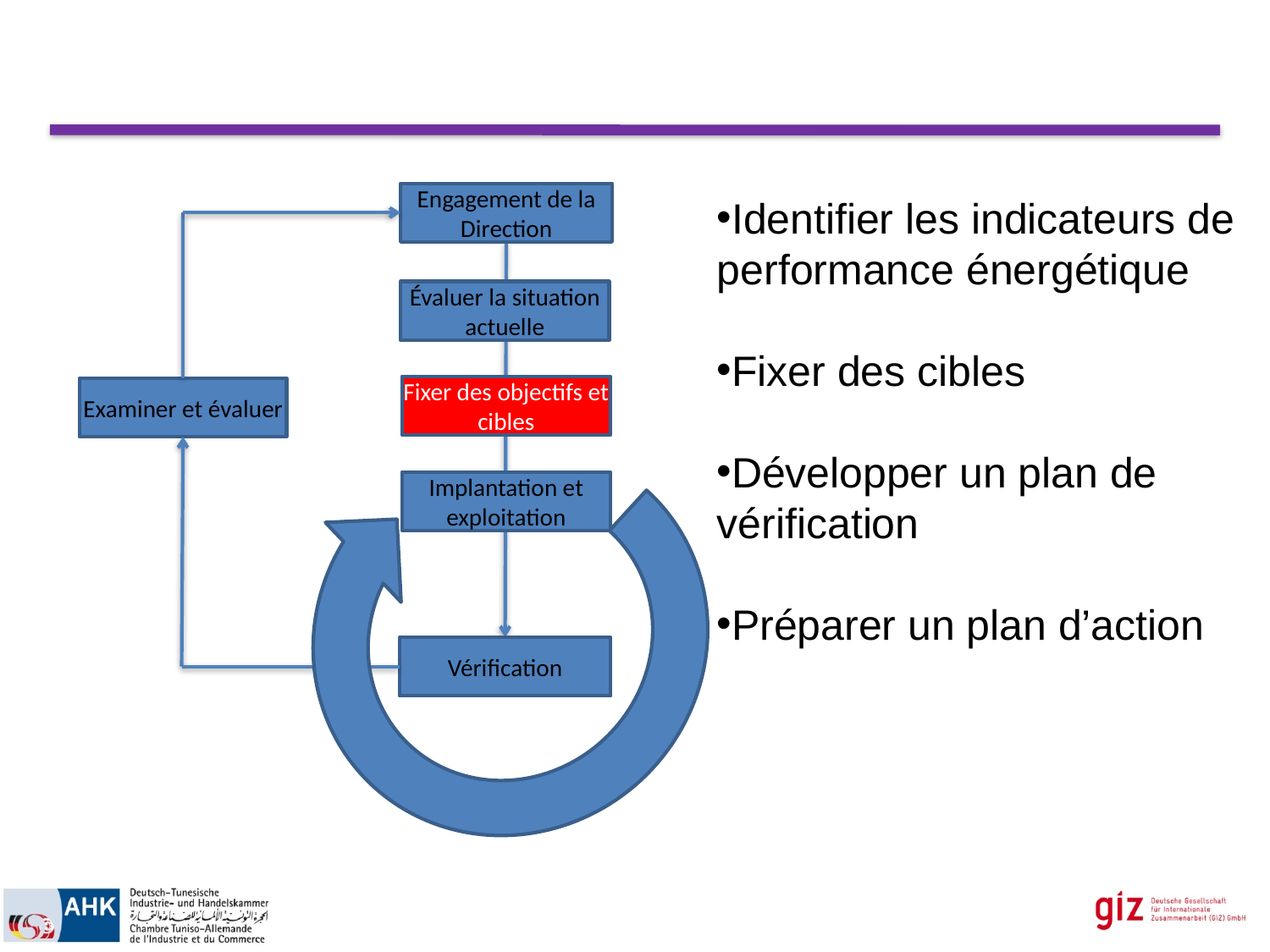

Engagement de la Direction
Évaluer la situation actuelle
Fixer des objectifs et cibles
Examiner et évaluer
Implantation et exploitation
Vérification
Identifier les indicateurs de performance énergétique

Fixer des cibles

Développer un plan de vérification

Préparer un plan d’action